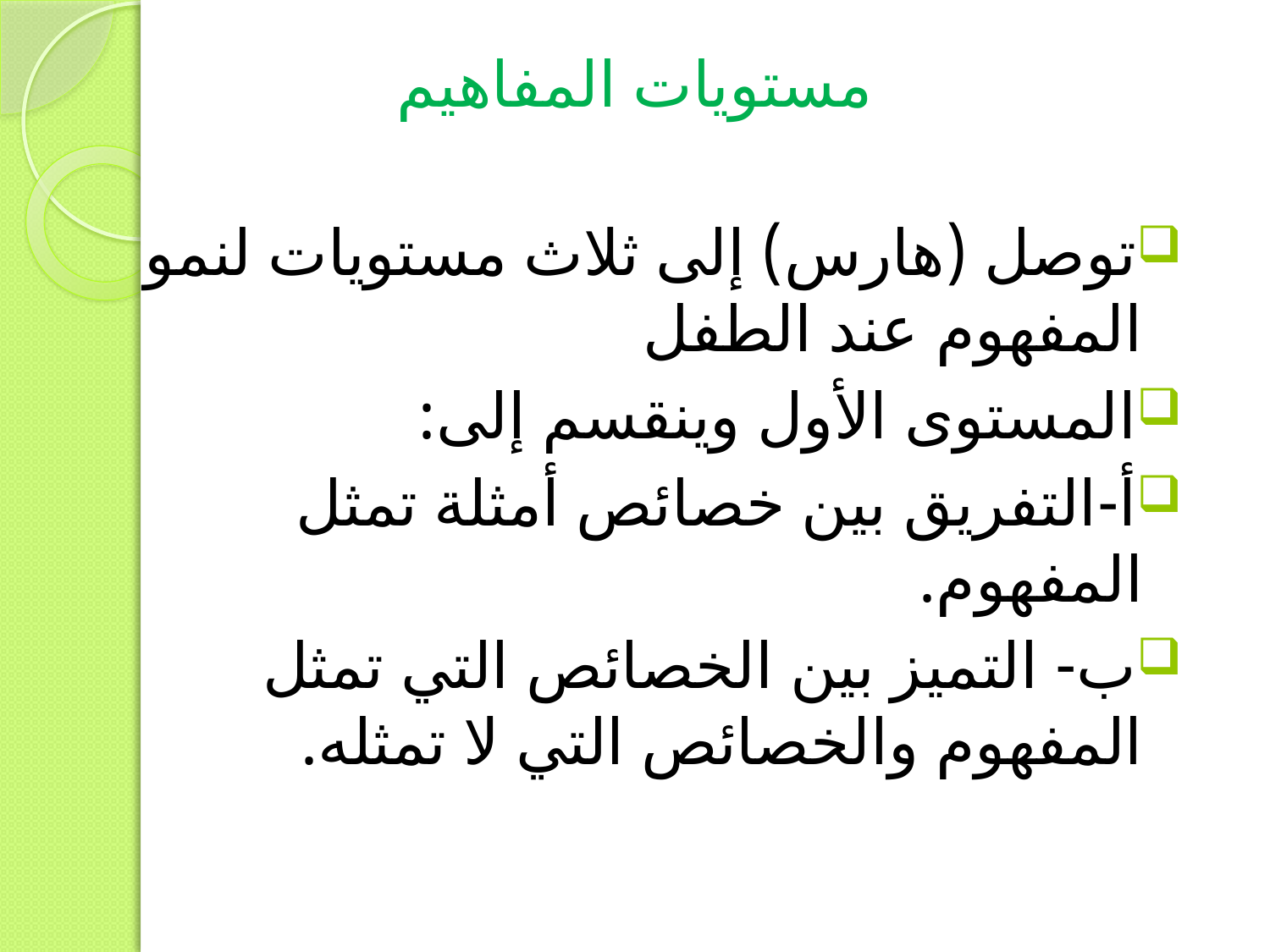

# مستويات المفاهيم
توصل (هارس) إلى ثلاث مستويات لنمو المفهوم عند الطفل
المستوى الأول وينقسم إلى:
أ-التفريق بين خصائص أمثلة تمثل المفهوم.
ب- التميز بين الخصائص التي تمثل المفهوم والخصائص التي لا تمثله.